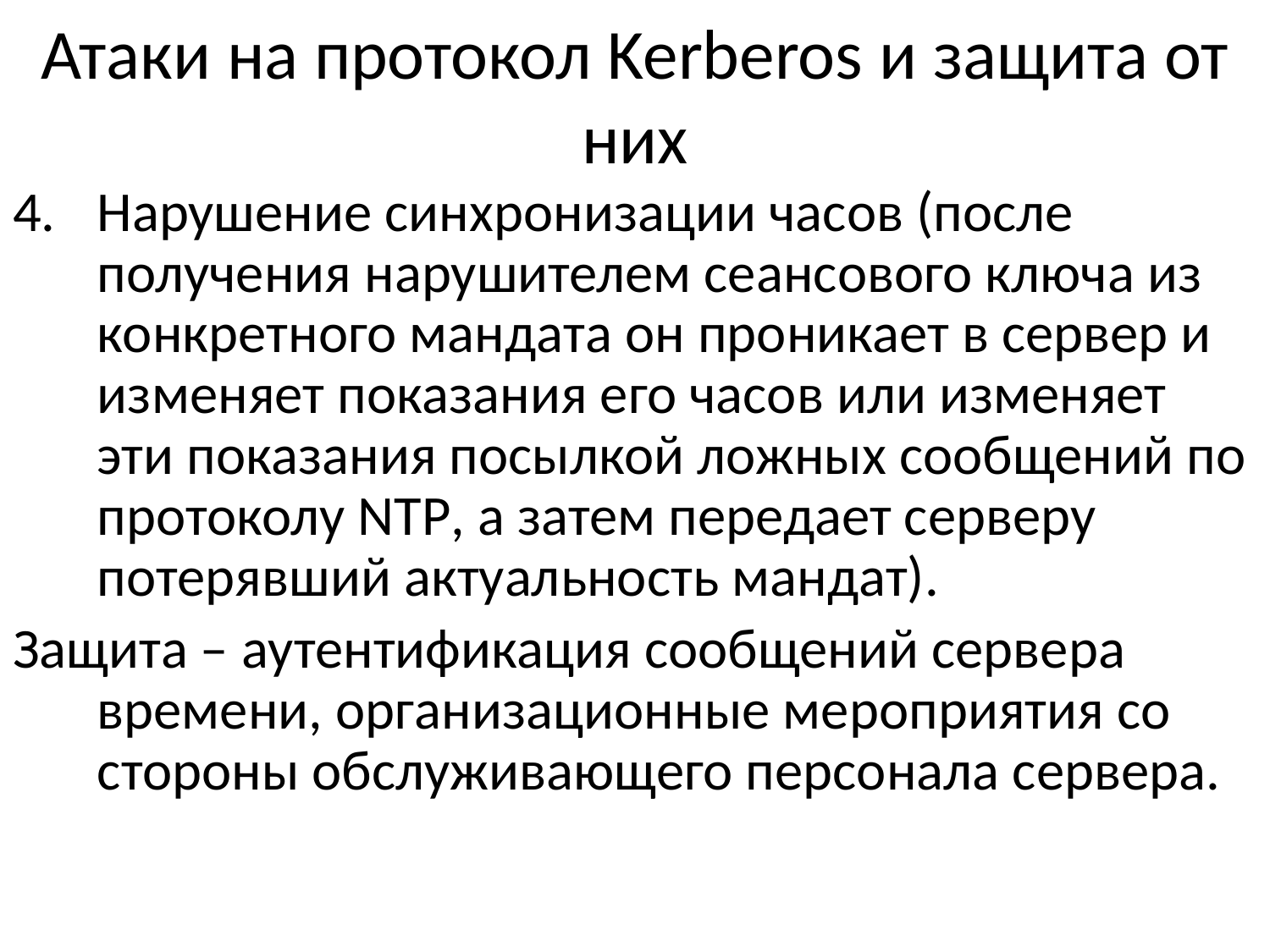

# Атаки на протокол Kerberos и защита от них
Нарушение синхронизации часов (после получения нарушителем сеансового ключа из конкретного мандата он проникает в сервер и изменяет показания его часов или изменяет эти показания посылкой ложных сообщений по протоколу NTP, а затем передает серверу потерявший актуальность мандат).
Защита – аутентификация сообщений сервера времени, организационные мероприятия со стороны обслуживающего персонала сервера.